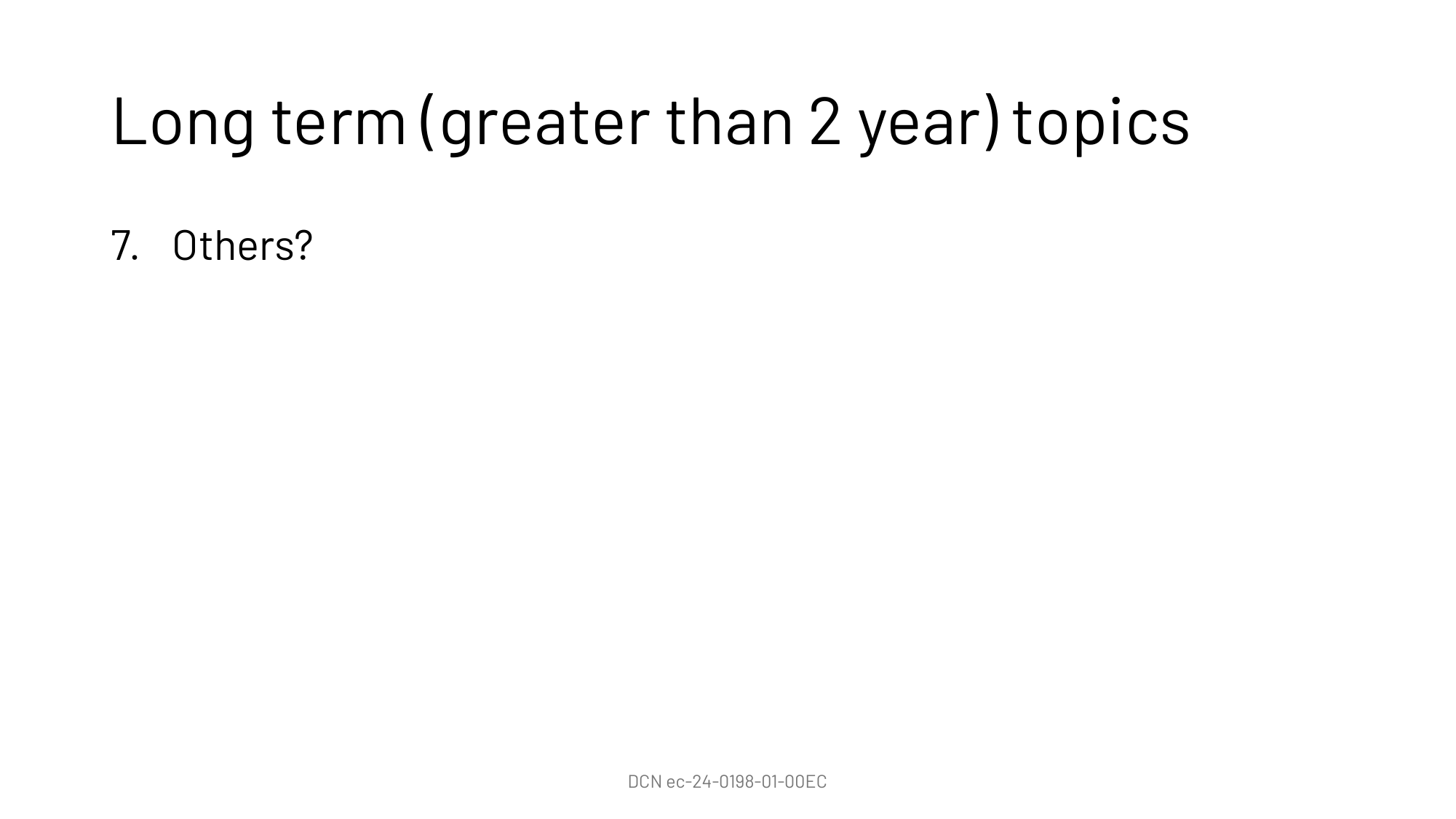

# Long term (greater than 2 year) topics
Others?

DCN ec-24-0198-01-00EC